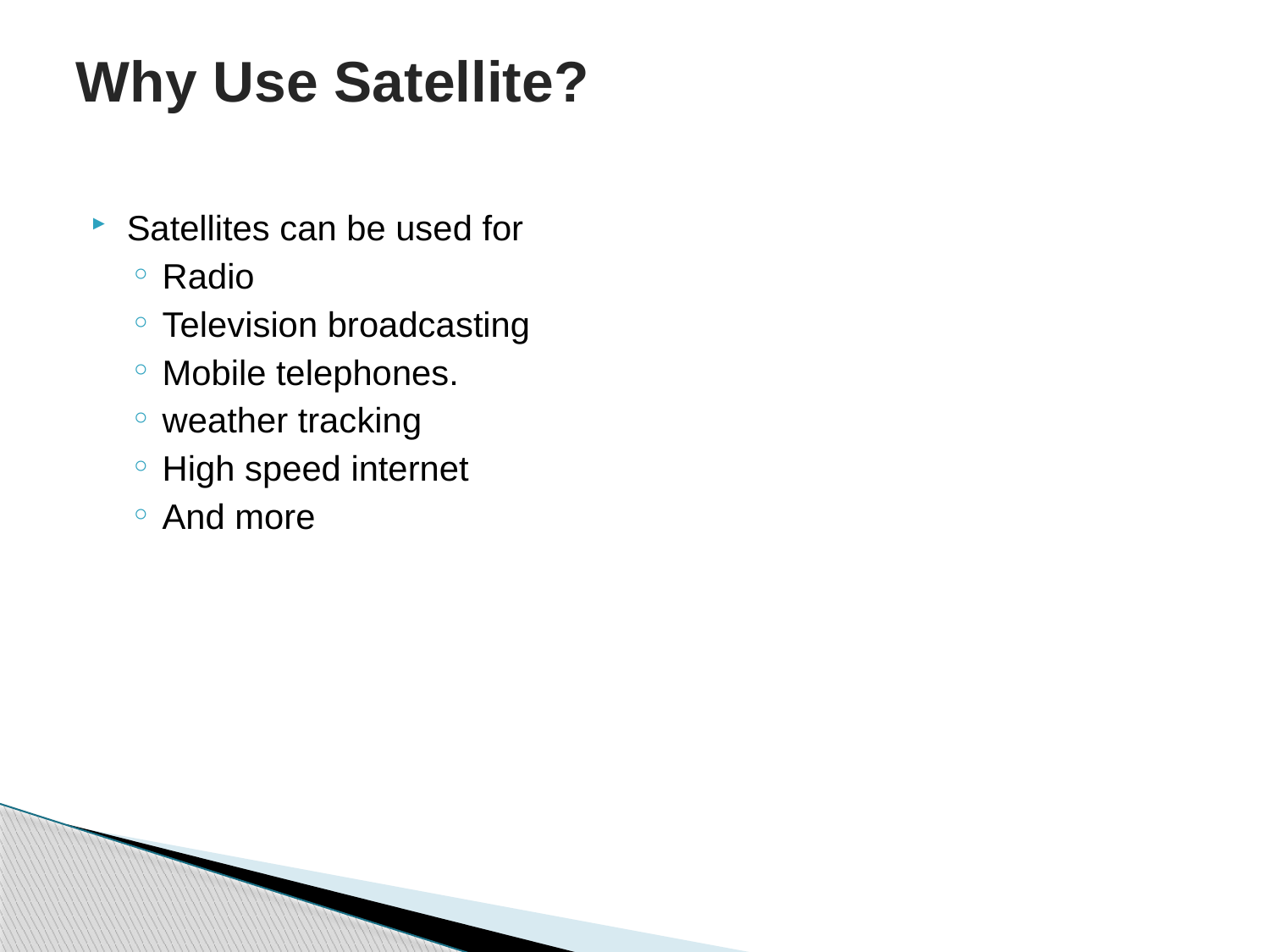

# Why Use Satellite?

Satellites can be used for
Radio
Television broadcasting
Mobile telephones.
weather tracking
High speed internet
And more